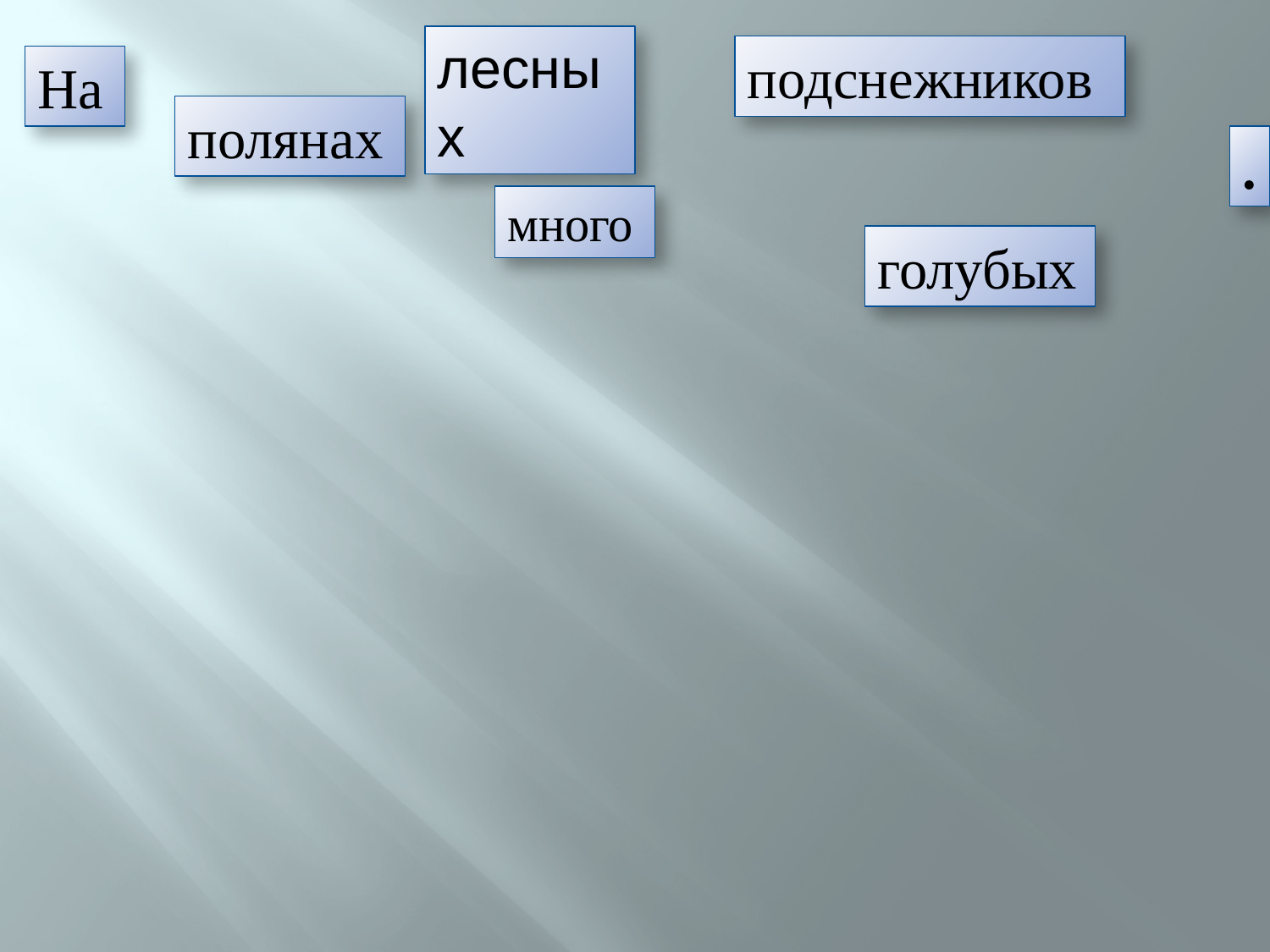

лесных
подснежников
На
полянах
.
много
голубых